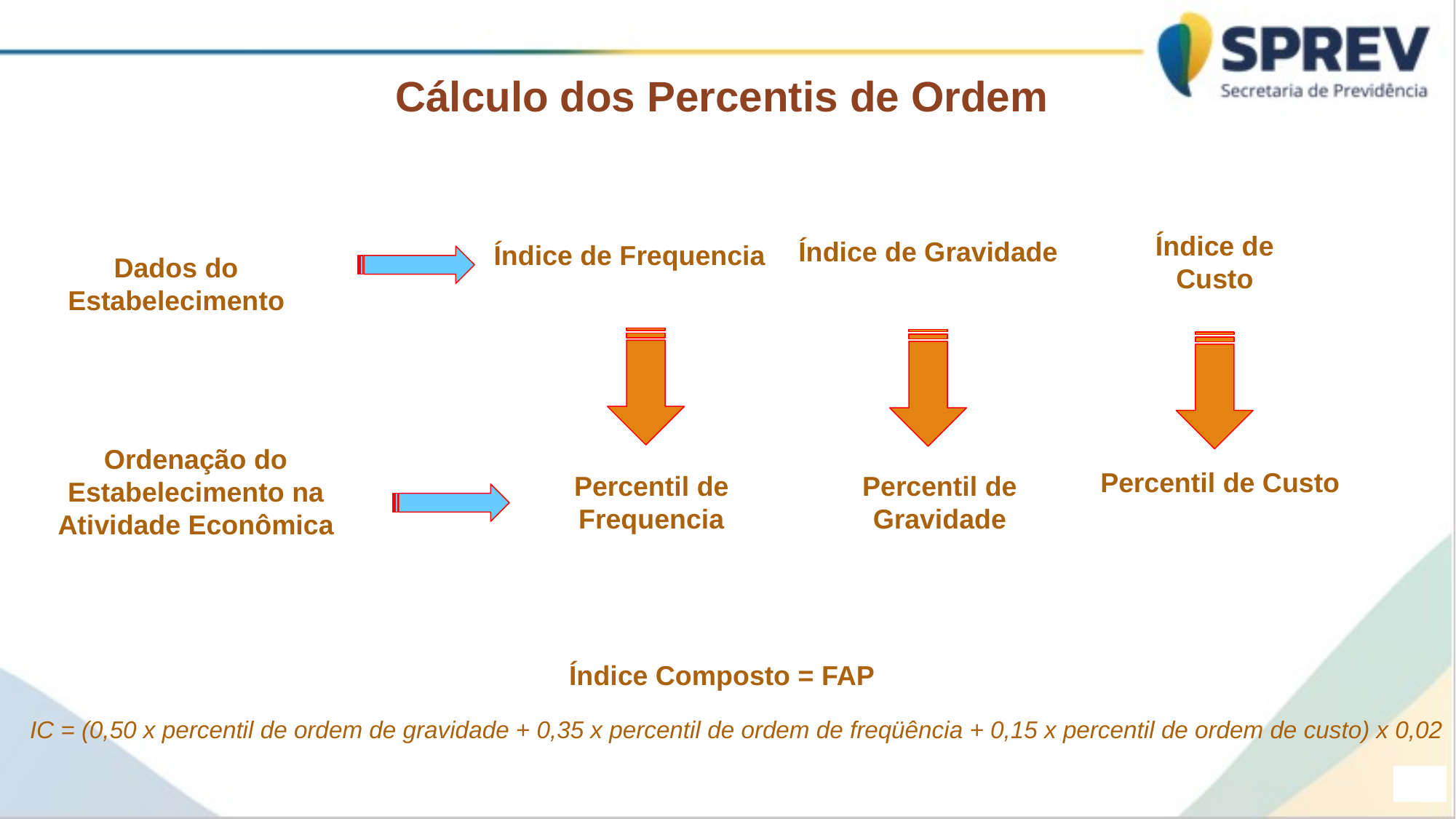

Cálculo dos Percentis de Ordem
Índice de
Custo
Índice de Gravidade
Índice de Frequencia
Dados do Estabelecimento

Ordenação do Estabelecimento na Atividade Econômica
Percentil de Custo
Percentil de Frequencia
Percentil de Gravidade

Índice Composto = FAP
IC = (0,50 x percentil de ordem de gravidade + 0,35 x percentil de ordem de freqüência + 0,15 x percentil de ordem de custo) x 0,02